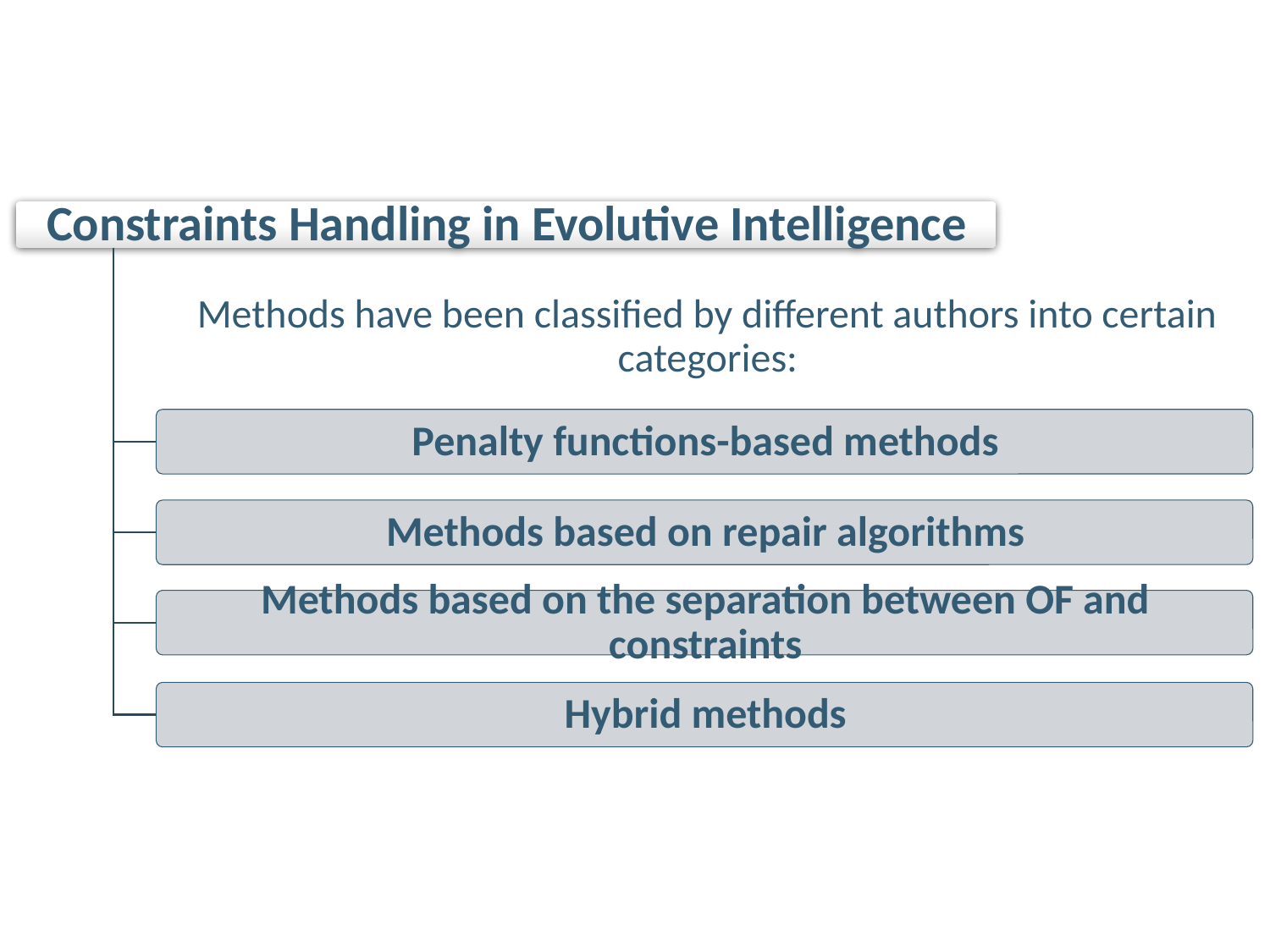

Constraints Handling in Evolutive Intelligence
Methods have been classified by different authors into certain categories:
Penalty functions-based methods
Methods based on repair algorithms
Methods based on the separation between OF and constraints
Hybrid methods